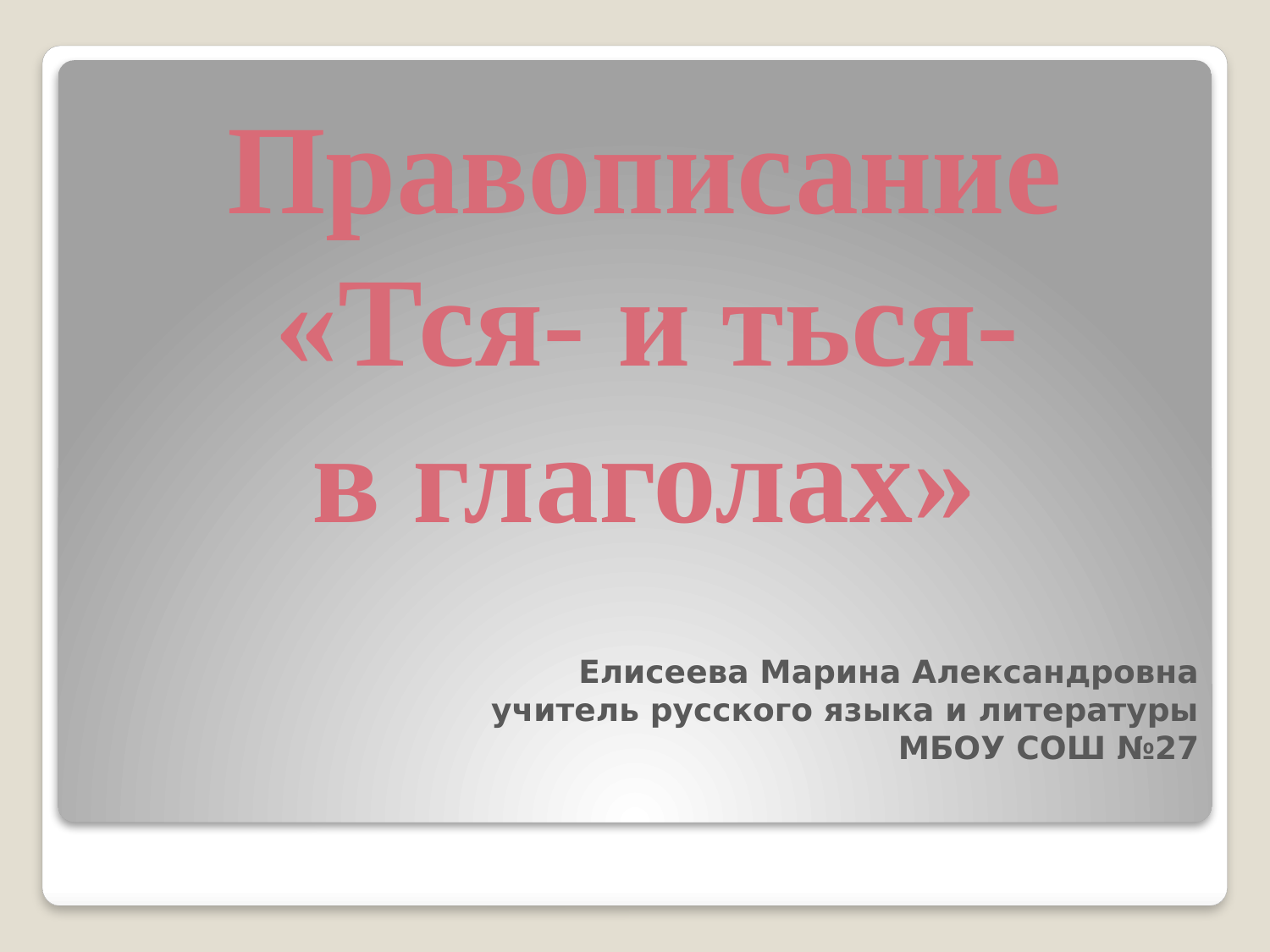

Правописание «Тся- и ться-
в глаголах»
# Елисеева Марина Александровна учитель русского языка и литературы МБОУ СОШ №27